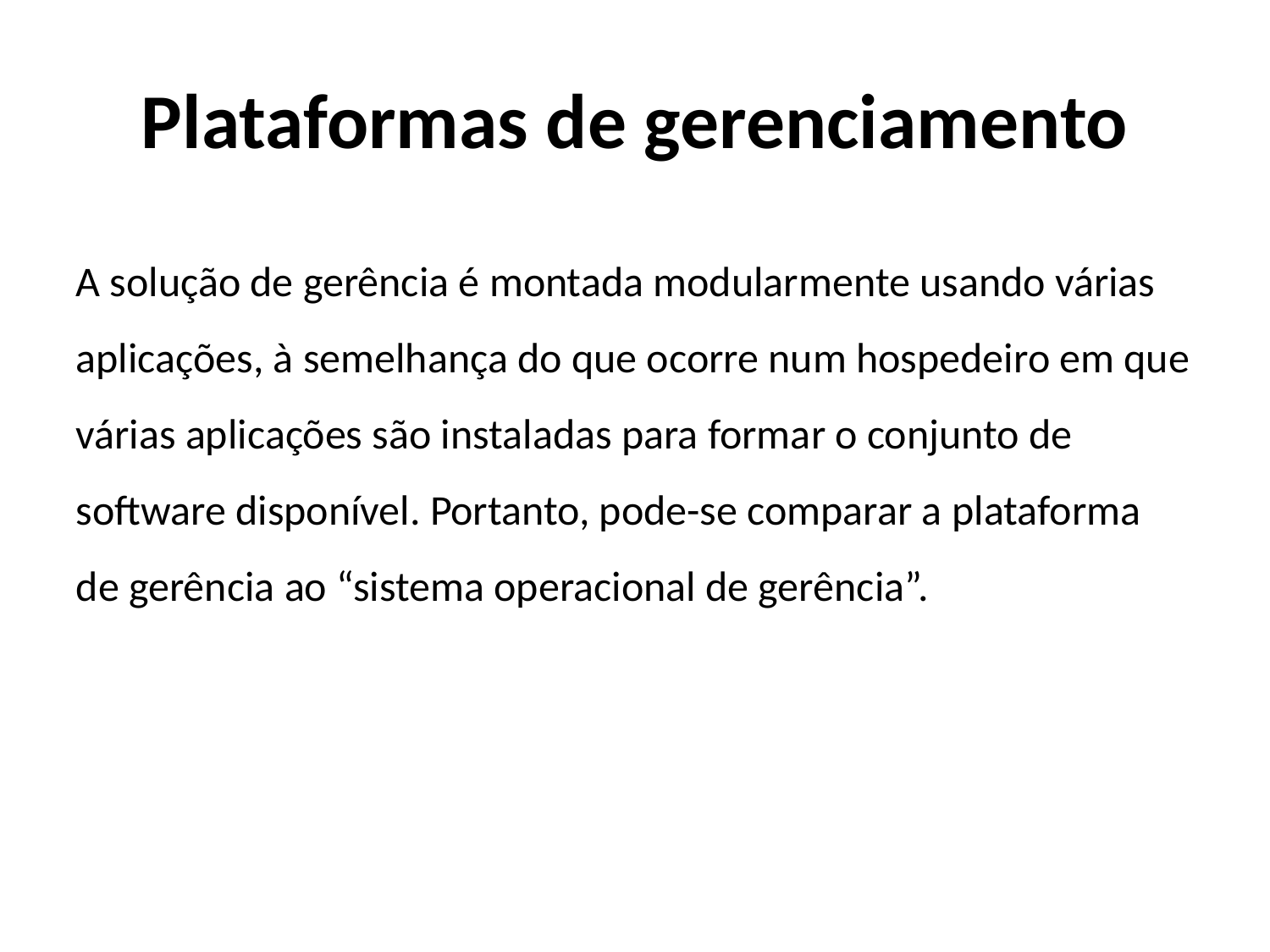

Plataformas de gerenciamento
A solução de gerência é montada modularmente usando várias aplicações, à semelhança do que ocorre num hospedeiro em que várias aplicações são instaladas para formar o conjunto de software disponível. Portanto, pode-se comparar a plataforma de gerência ao “sistema operacional de gerência”.